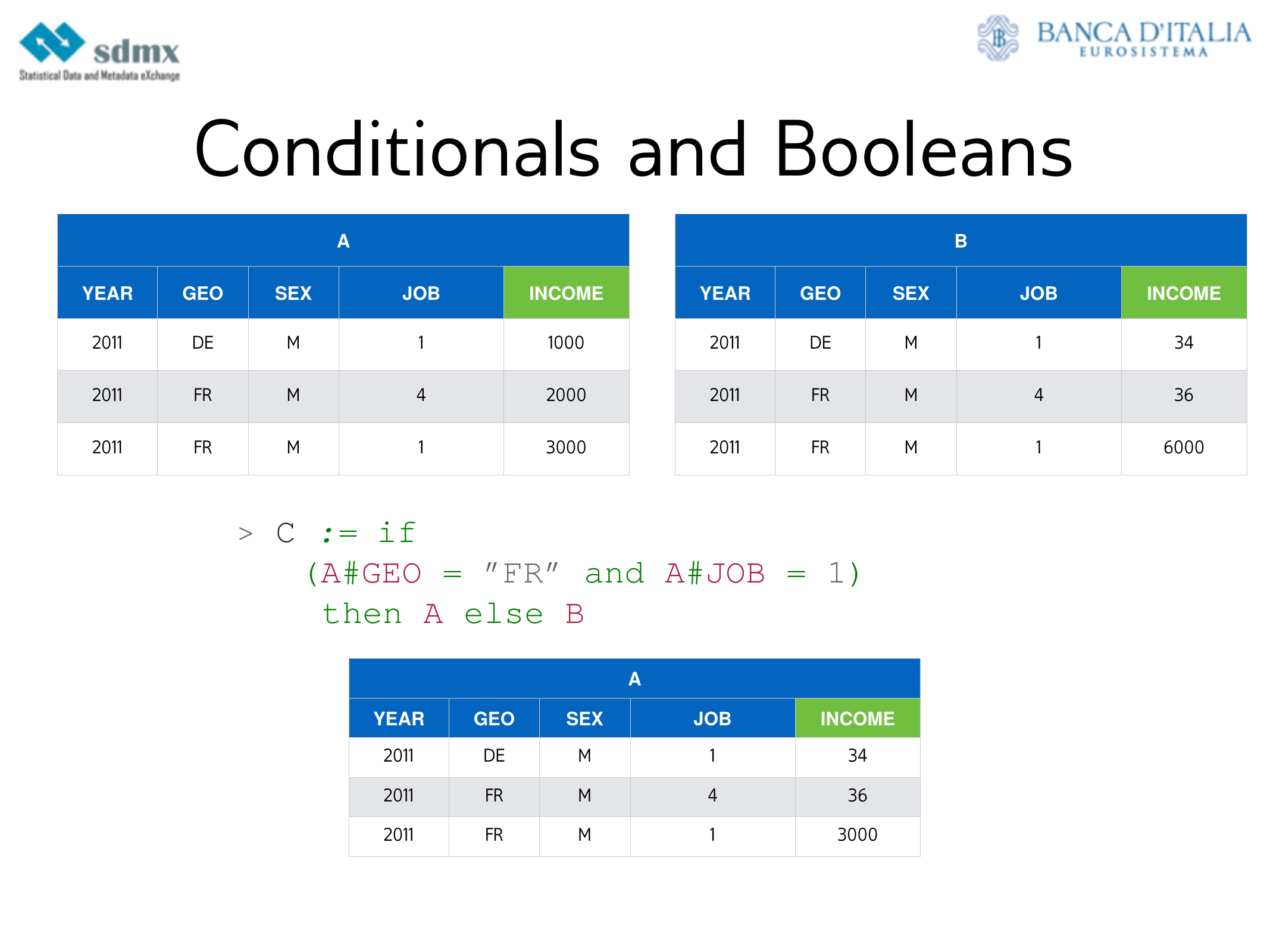

# Conditionals and Booleans
| A |  |  |  |  |
| --- | --- | --- | --- | --- |
| YEAR | GEO | SEX | JOB | INCOME |
| 2011 | DE | M | 1 | 1000 |
| 2011 | FR | M | 4 | 2000 |
| 2011 | FR | M | 1 | 3000 |
| B |  |  |  |  |
| --- | --- | --- | --- | --- |
| YEAR | GEO | SEX | JOB | INCOME |
| 2011 | DE | M | 1 | 34 |
| 2011 | FR | M | 4 | 36 |
| 2011 | FR | M | 1 | 6000 |

> C := if
(A#GEO = ”FR” and A#JOB = 1)
then A else B
| A |  |  |  |  |
| --- | --- | --- | --- | --- |
| YEAR | GEO | SEX | JOB | INCOME |
| 2011 | DE | M | 1 | 34 |
| 2011 | FR | M | 4 | 36 |
| 2011 | FR | M | 1 | 3000 |
38